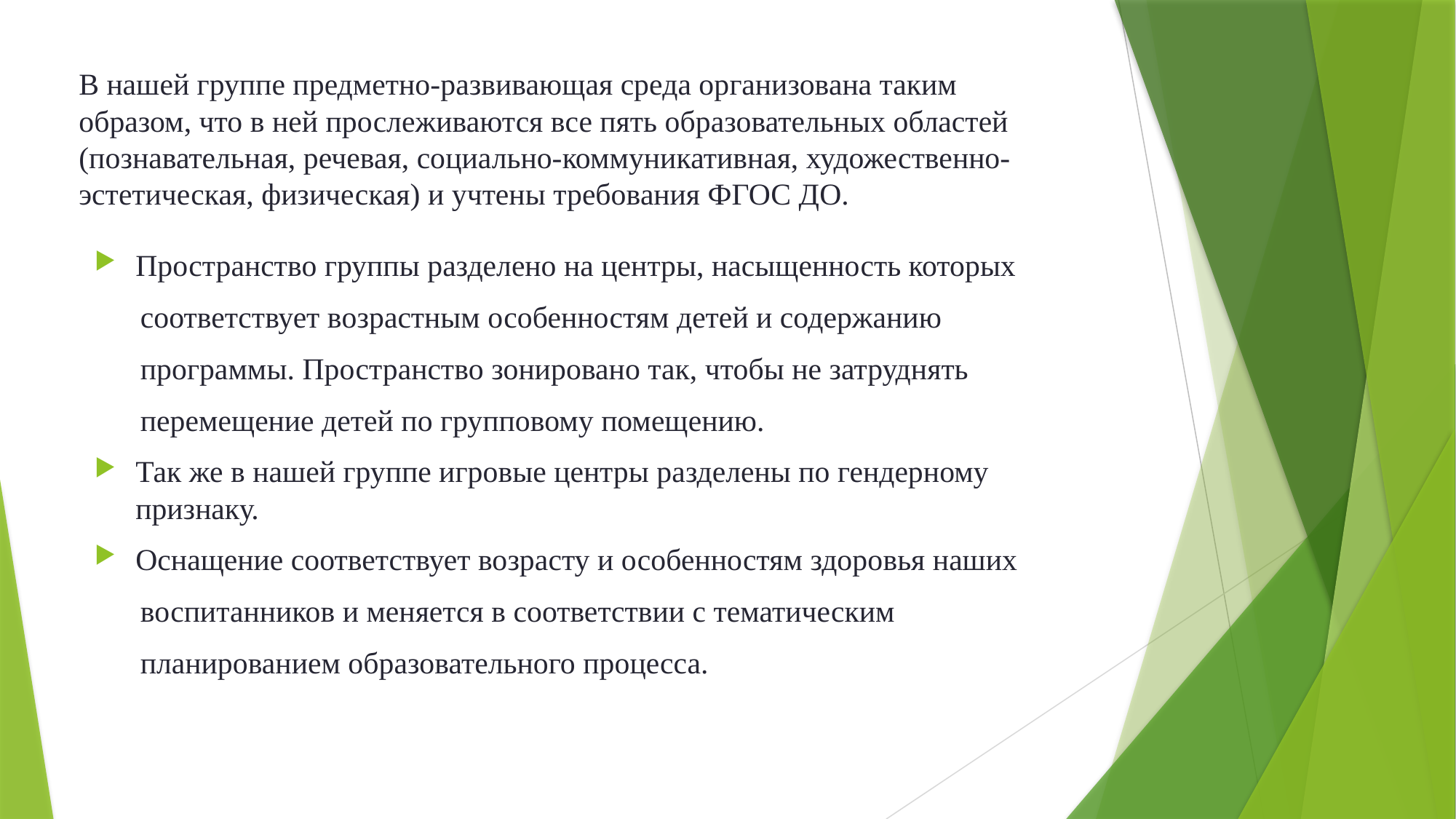

# В нашей группе предметно-развивающая среда организована таким образом, что в ней прослеживаются все пять образовательных областей (познавательная, речевая, социально-коммуникативная, художественно- эстетическая, физическая) и учтены требования ФГОС ДО.
Пространство группы разделено на центры, насыщенность которых
      соответствует возрастным особенностям детей и содержанию
      программы. Пространство зонировано так, чтобы не затруднять
      перемещение детей по групповому помещению.
Так же в нашей группе игровые центры разделены по гендерному признаку.
Оснащение соответствует возрасту и особенностям здоровья наших
      воспитанников и меняется в соответствии с тематическим
      планированием образовательного процесса.